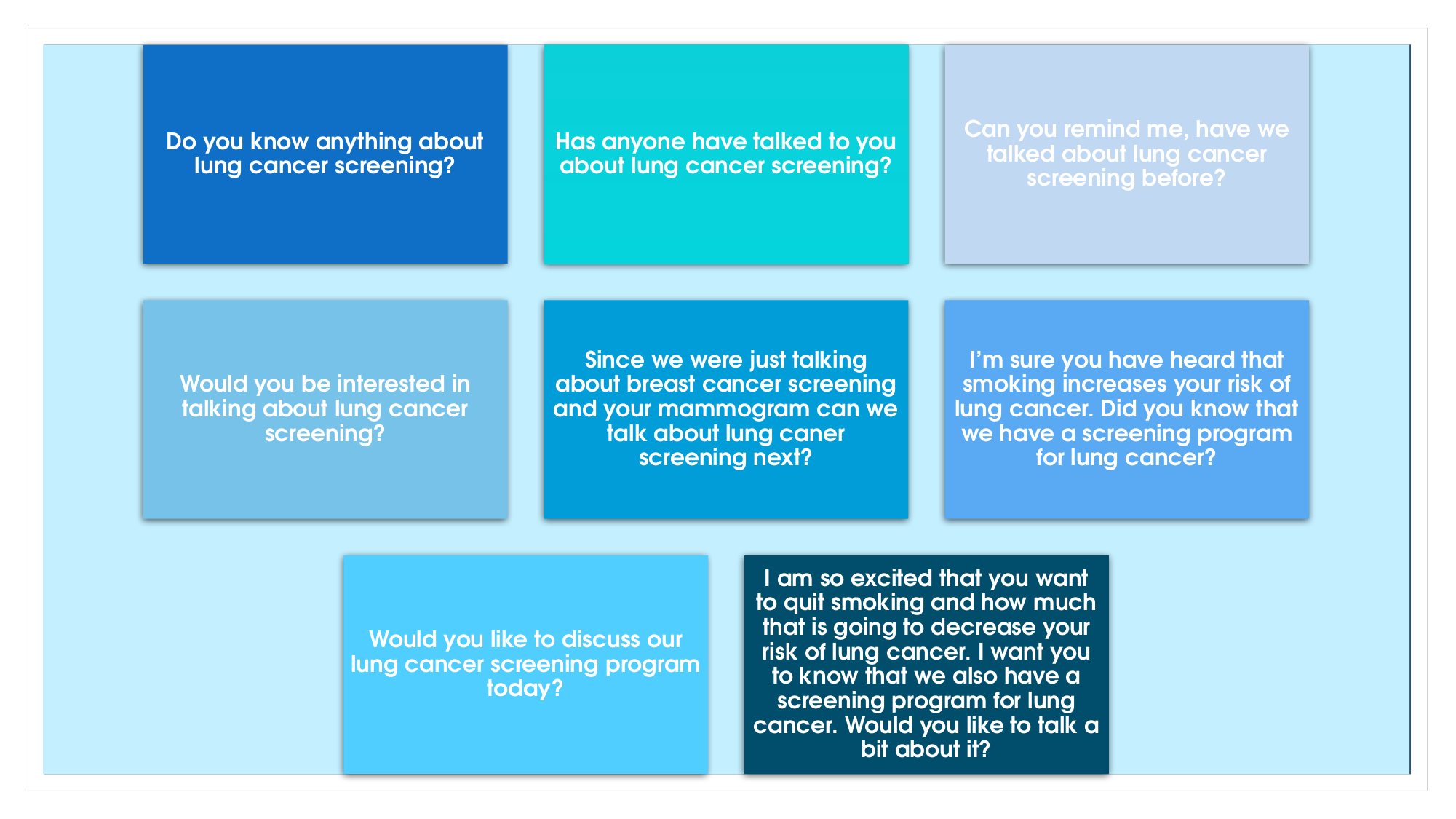

Do you know anything about lung cancer screening?
Has anyone have talked to you about lung cancer screening?
Can you remind me, have we talked about lung cancer screening before?
Would you be interested in talking about lung cancer screening?
Since we were just talking about breast cancer screening and your mammogram can we talk about lung caner screening next?
I’m sure you have heard that smoking increases your risk of lung cancer. Did you know that we have a screening program for lung cancer?
Would you like to discuss our lung cancer screening program today?
I am so excited that you want to quit smoking and how much that is going to decrease your risk of lung cancer. I want you to know that we also have a screening program for lung cancer. Would you like to talk a bit about it?